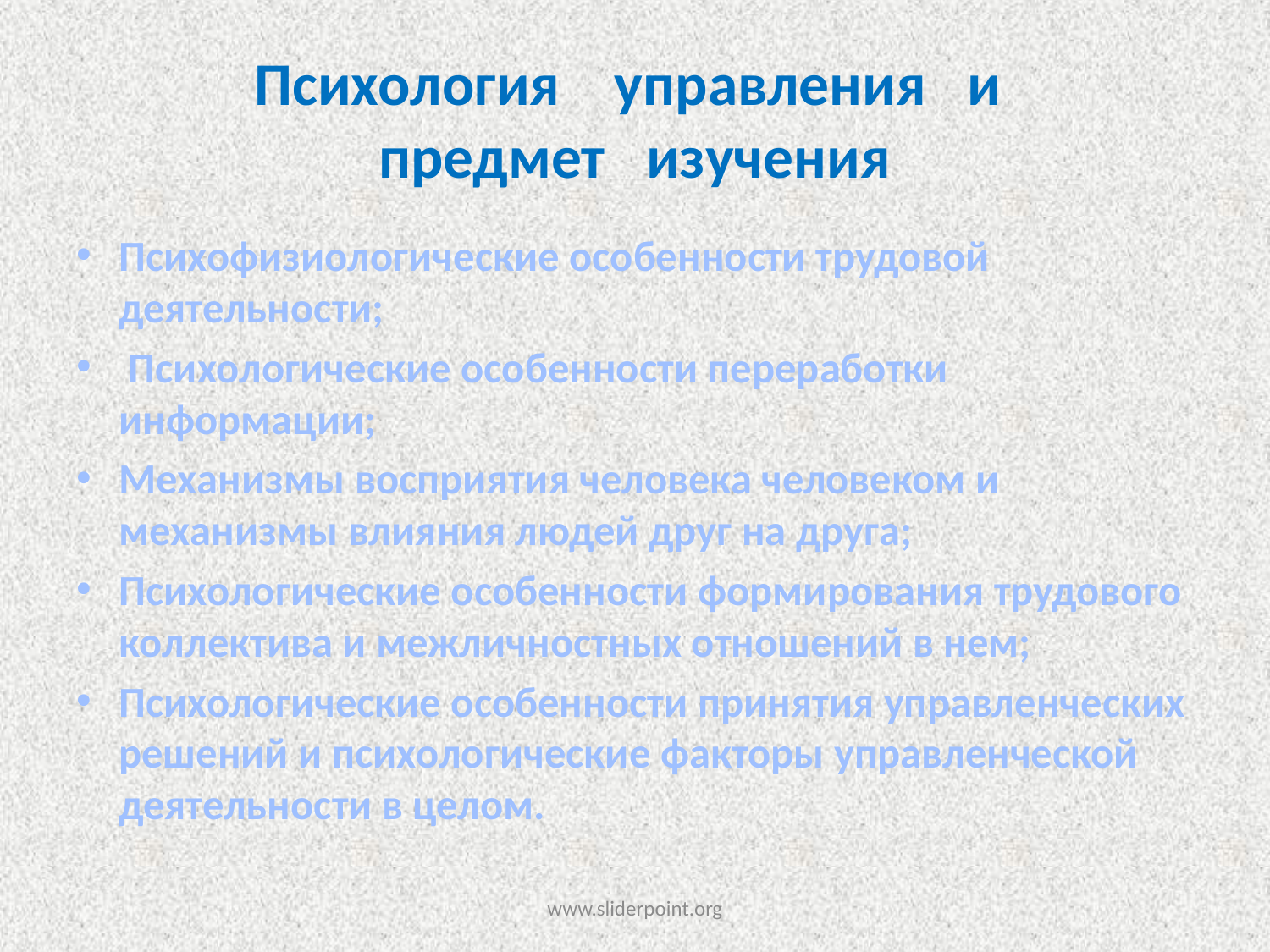

# Психология    управления   и предмет   изучения
Психофизиологические особенности трудовой деятельности;
 Психологические особенности переработки информации;
Механизмы восприятия человека человеком и механизмы влияния людей друг на друга;
Психологические особенности формирования трудового коллектива и межличностных отношений в нем;
Психологические особенности принятия управленческих решений и психологические факторы управленческой деятельности в целом.

www.sliderpoint.org